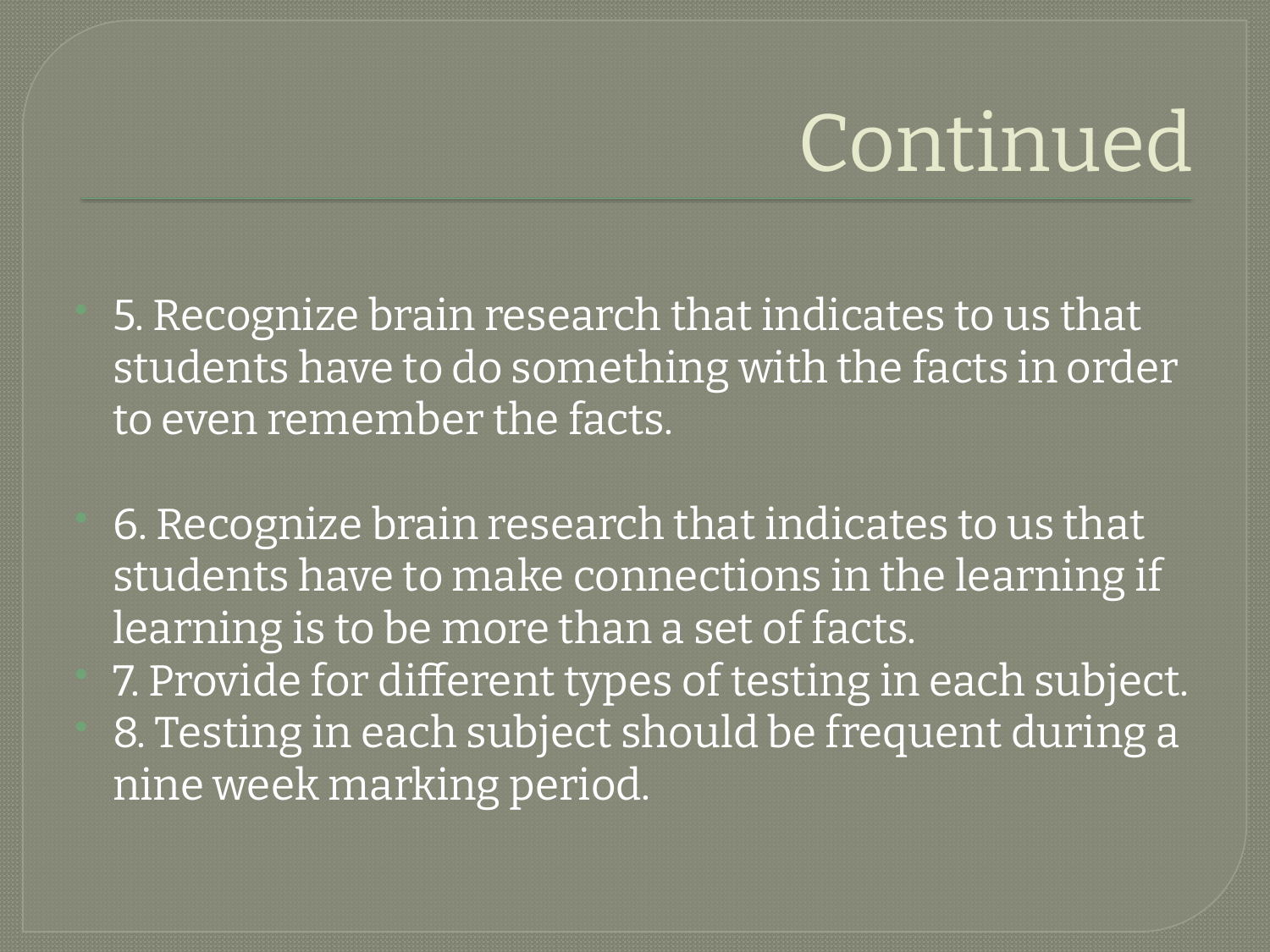

# Continued

5. Recognize brain research that indicates to us that students have to do something with the facts in order to even remember the facts.

6. Recognize brain research that indicates to us that students have to make connections in the learning if learning is to be more than a set of facts.
7. Provide for different types of testing in each subject.
8. Testing in each subject should be frequent during a nine week marking period.